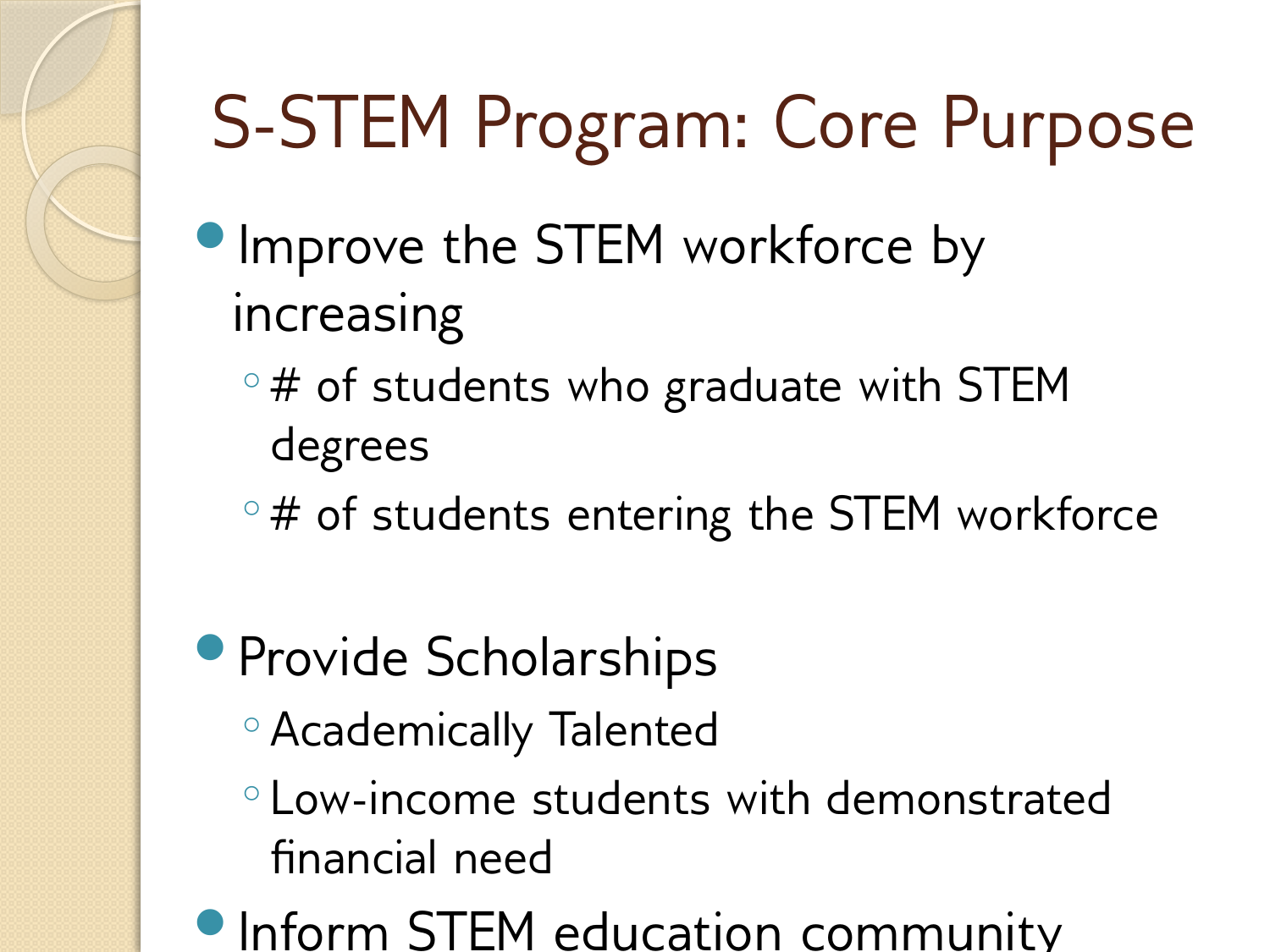

# S-STEM Program: Core Purpose
Improve the STEM workforce by increasing
# of students who graduate with STEM degrees
# of students entering the STEM workforce

Provide Scholarships
Academically Talented
Low-income students with demonstrated financial need
Inform STEM education community